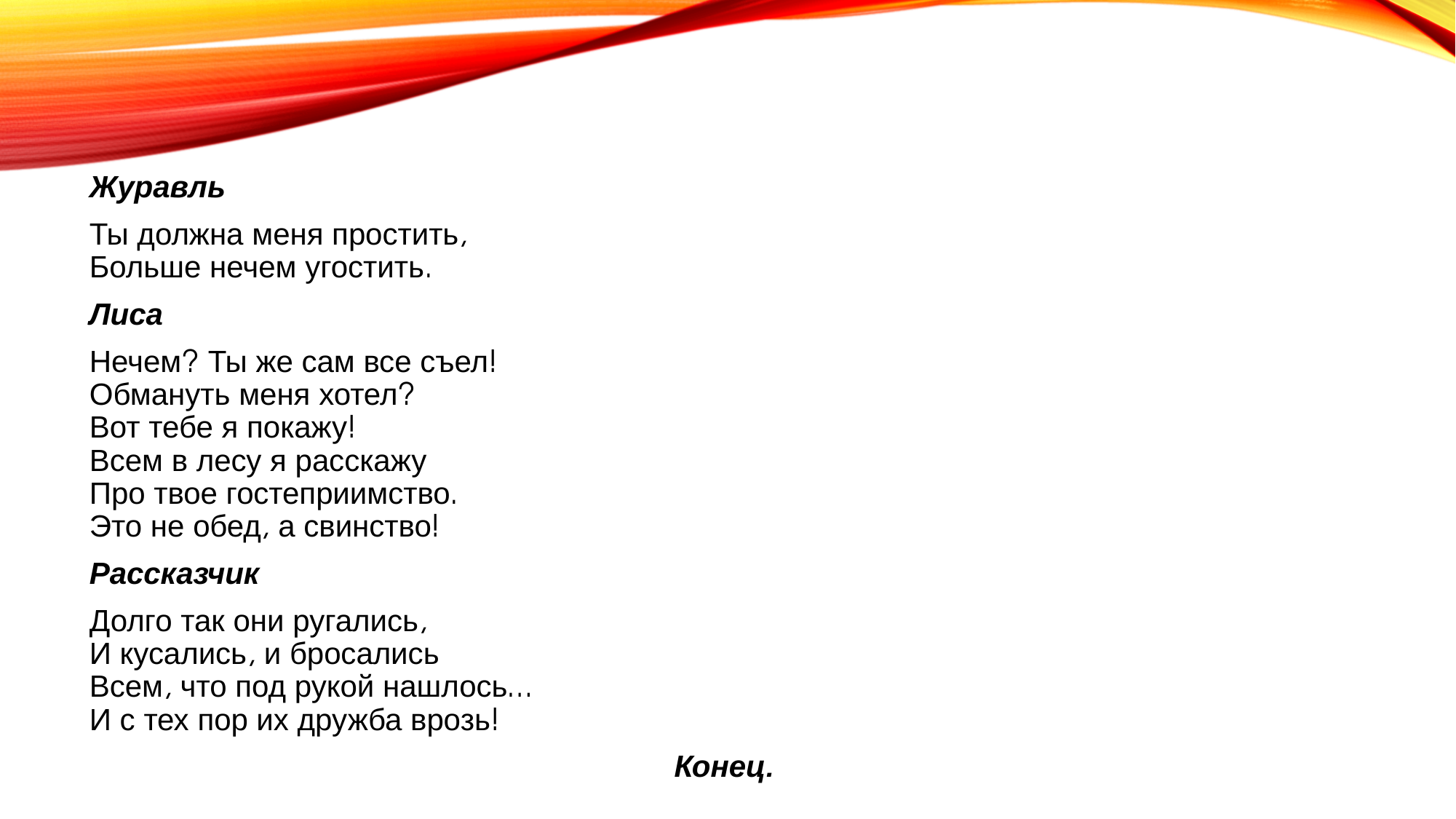

Журавль
Ты должна меня простить,
Больше нечем угостить.
Лиса
Нечем? Ты же сам все съел!
Обмануть меня хотел?
Вот тебе я покажу!
Всем в лесу я расскажу
Про твое гостеприимство.
Это не обед, а свинство!
Рассказчик
Долго так они ругались,
И кусались, и бросались
Всем, что под рукой нашлось…
И с тех пор их дружба врозь!
Конец.